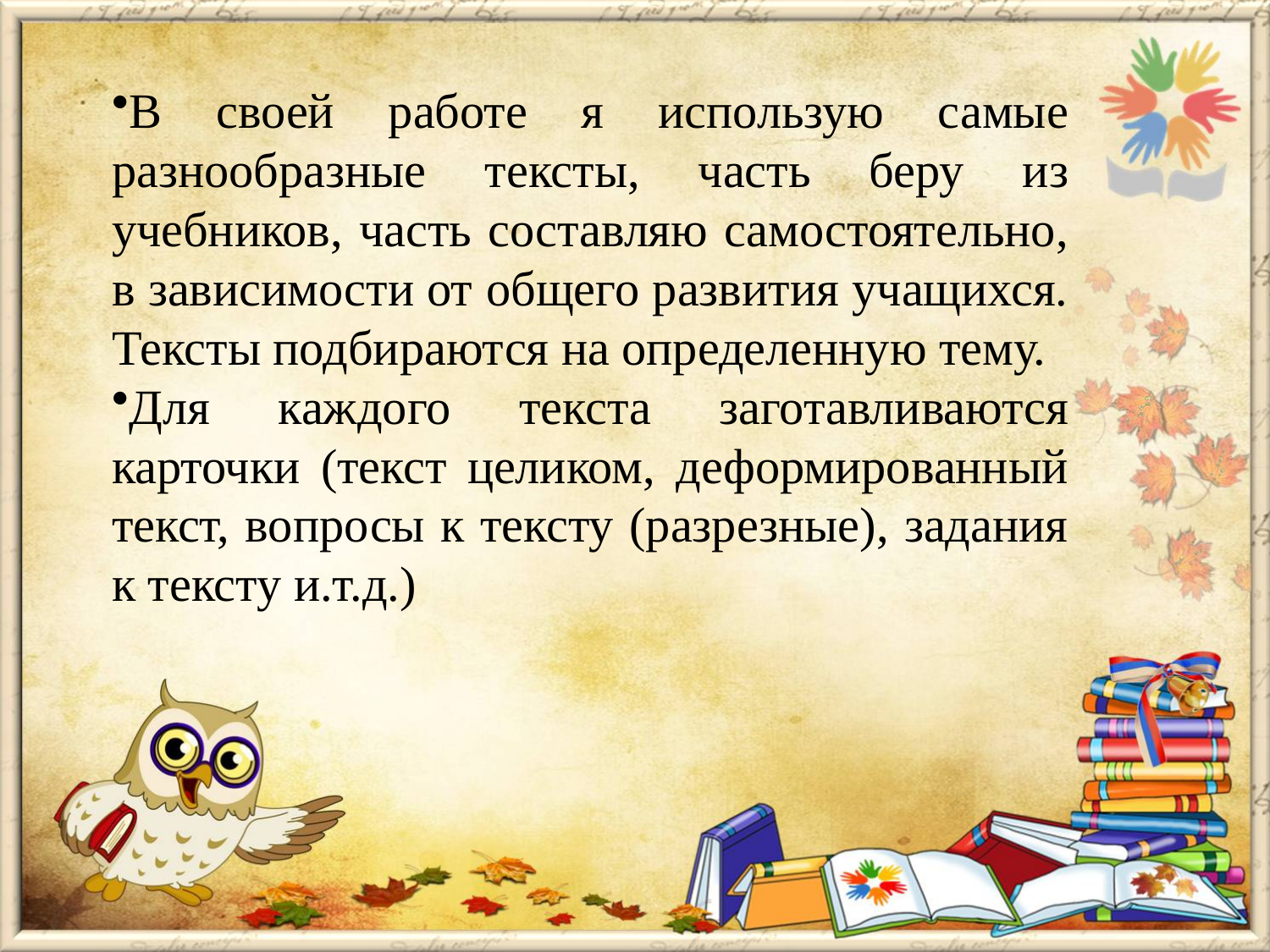

В своей работе я использую самые разнообразные тексты, часть беру из учебников, часть составляю самостоятельно, в зависимости от общего развития учащихся. Тексты подбираются на определенную тему.
Для каждого текста заготавливаются карточки (текст целиком, деформированный текст, вопросы к тексту (разрезные), задания к тексту и.т.д.)